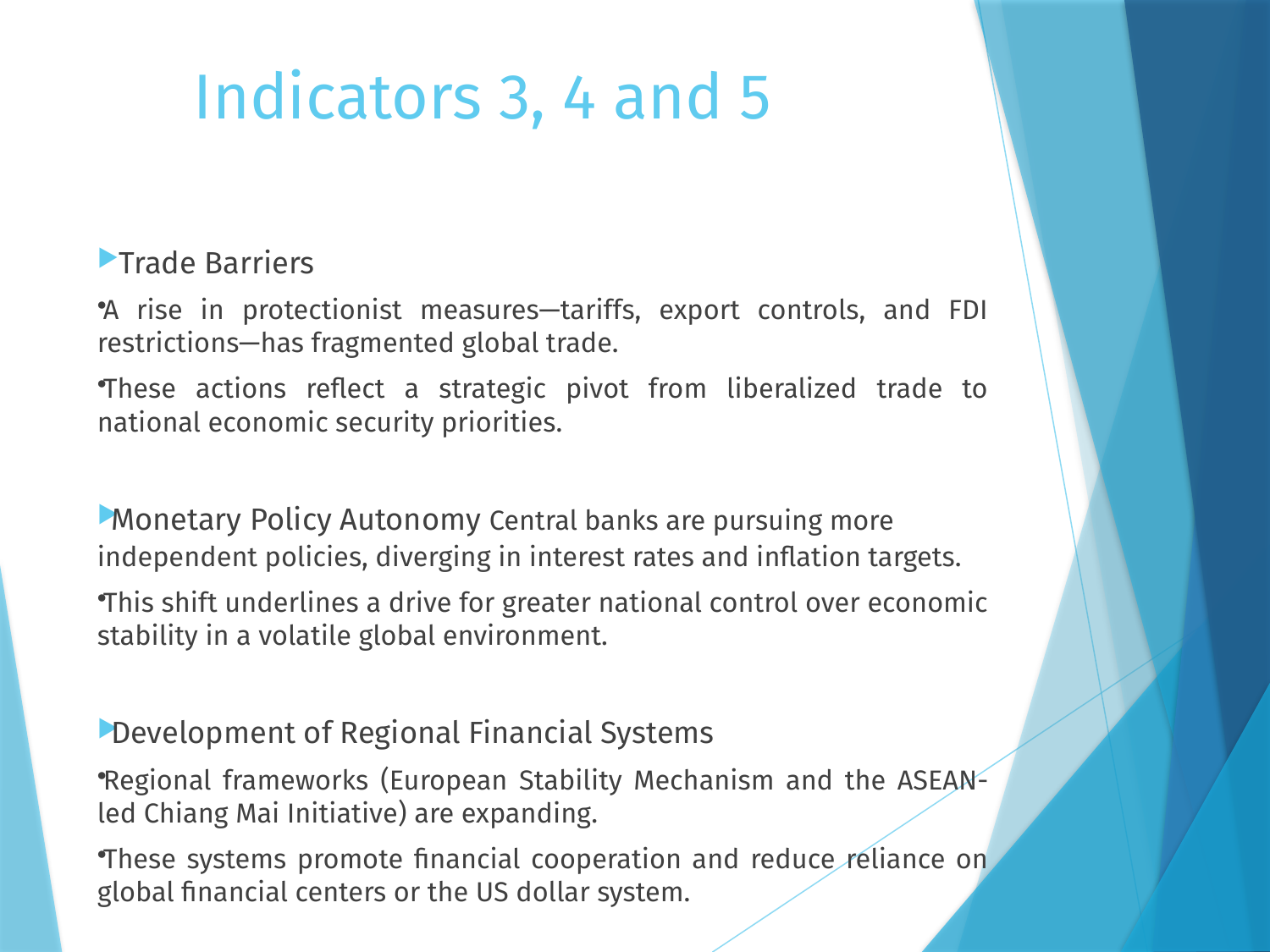

# Indicators 3, 4 and 5
 Trade Barriers
A rise in protectionist measures—tariffs, export controls, and FDI restrictions—has fragmented global trade.
These actions reflect a strategic pivot from liberalized trade to national economic security priorities.

Monetary Policy Autonomy Central banks are pursuing more independent policies, diverging in interest rates and inflation targets.
This shift underlines a drive for greater national control over economic stability in a volatile global environment.

Development of Regional Financial Systems
Regional frameworks (European Stability Mechanism and the ASEAN-led Chiang Mai Initiative) are expanding.
These systems promote financial cooperation and reduce reliance on global financial centers or the US dollar system.